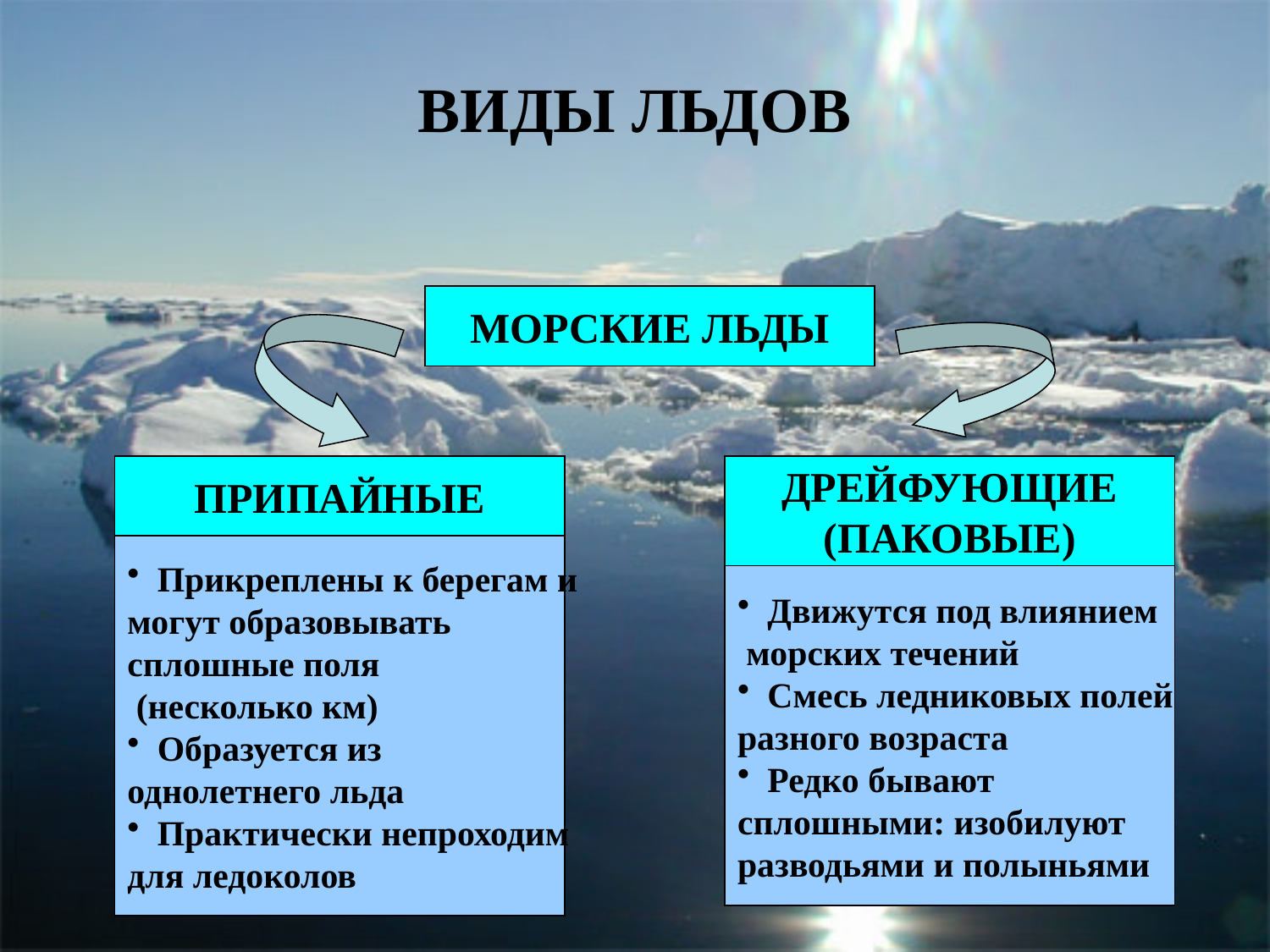

# ВИДЫ ЛЬДОВ
МОРСКИЕ ЛЬДЫ

ПРИПАЙНЫЕ
ДРЕЙФУЮЩИЕ
(ПАКОВЫЕ)
Прикреплены к берегам и
могут образовывать
сплошные поля
 (несколько км)
Образуется из
однолетнего льда
Практически непроходим
для ледоколов
Движутся под влиянием
 морских течений
Смесь ледниковых полей
разного возраста
Редко бывают
сплошными: изобилуют
разводьями и полыньями